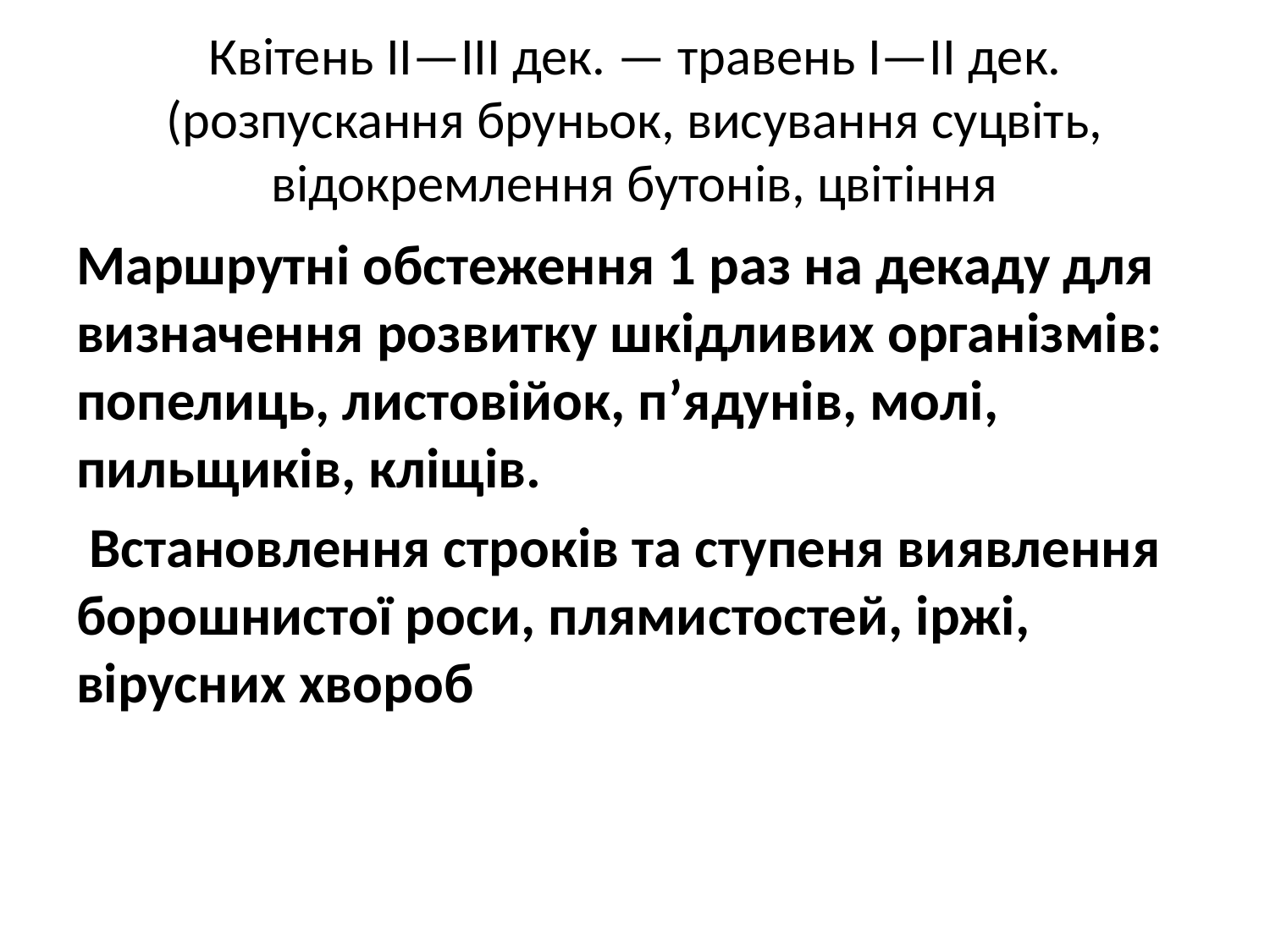

# Квітень II—III дек. — травень І—II дек. (розпускання бруньок, висування суцвіть, відокремлення бутонів, цвітіння
Маршрутні обстеження 1 раз на декаду для визначення розвитку шкідливих організмів: попелиць, листовійок, п’ядунів, молі, пильщиків, кліщів.
 Встановлення строків та ступеня виявлення борошнистої роси, плямистостей, іржі, вірусних хвороб